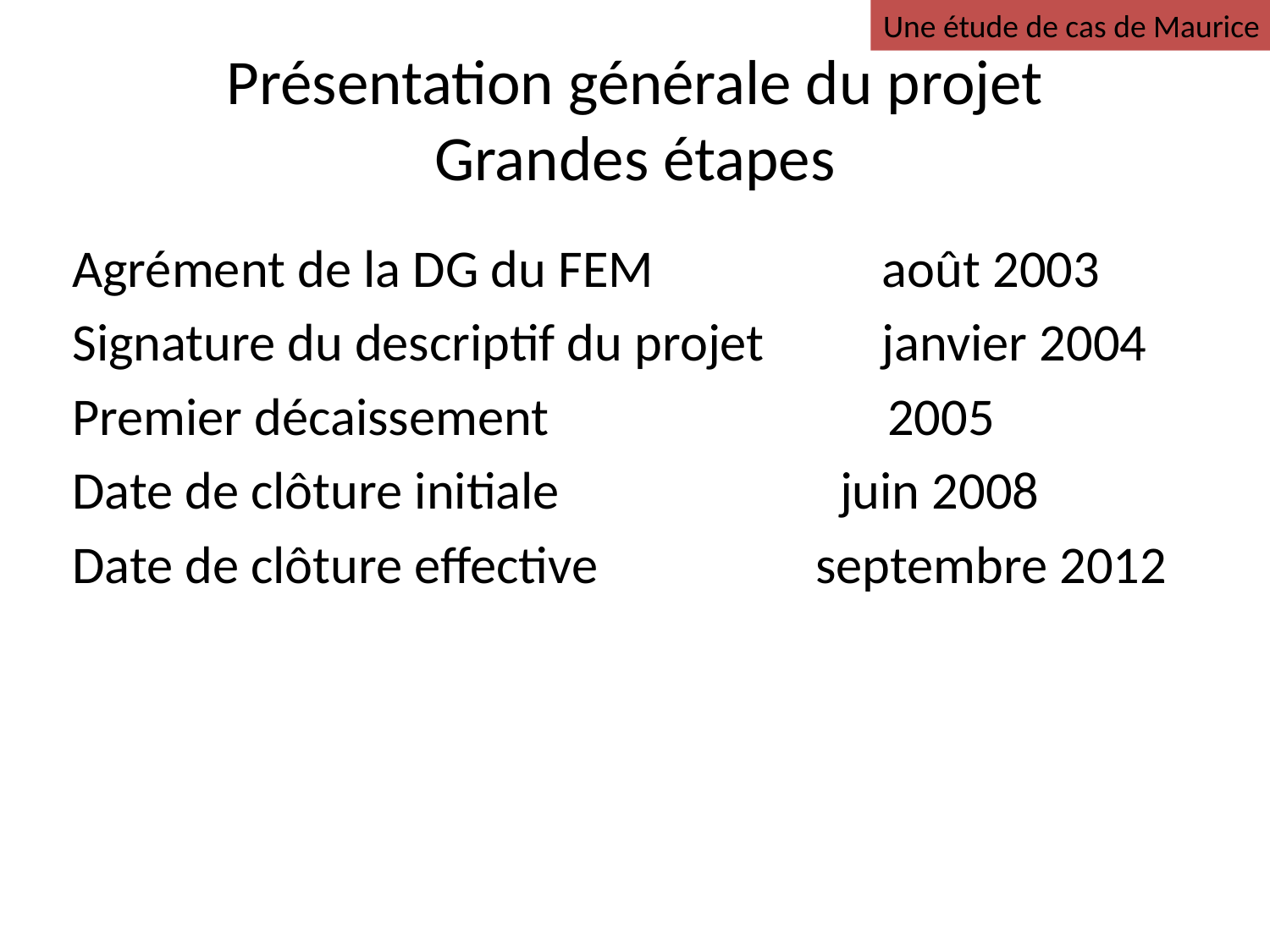

Une étude de cas de Maurice
# Présentation générale du projet Grandes étapes
Agrément de la DG du FEM 		août 2003
Signature du descriptif du projet	janvier 2004
Premier décaissement		           2005
Date de clôture initiale		           juin 2008
Date de clôture effective	         septembre 2012